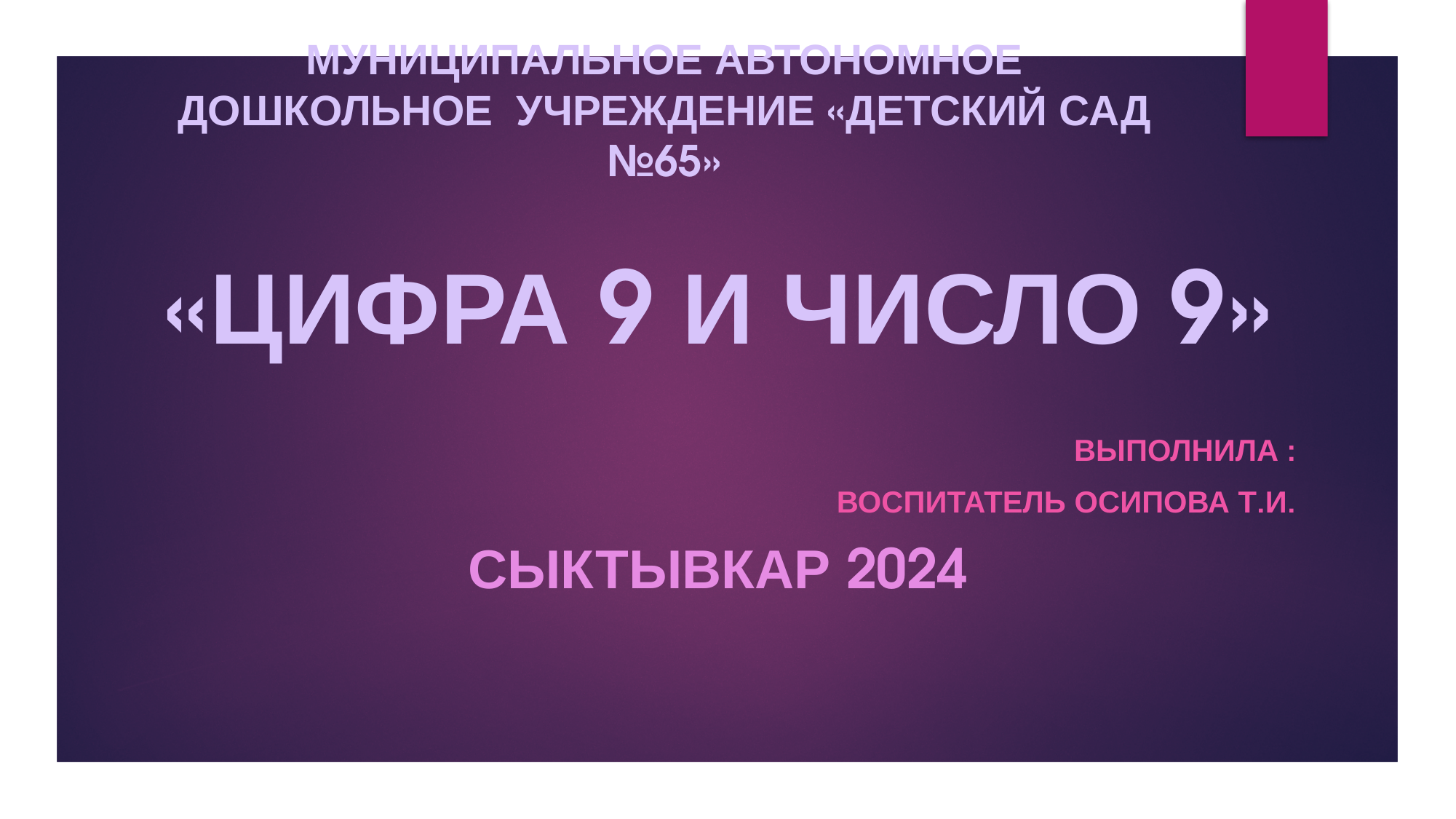

# МУНИЦИПАЛЬНОЕ АВТОНОМНОЕ ДОШКОЛЬНОЕ  УЧРЕЖДЕНИЕ «ДЕТСКИЙ САД №65»

«ЦИФРА 9 И ЧИСЛО 9»

Выполнила :
Воспитатель Осипова Т.И.
СЫКТЫВКАР 2024